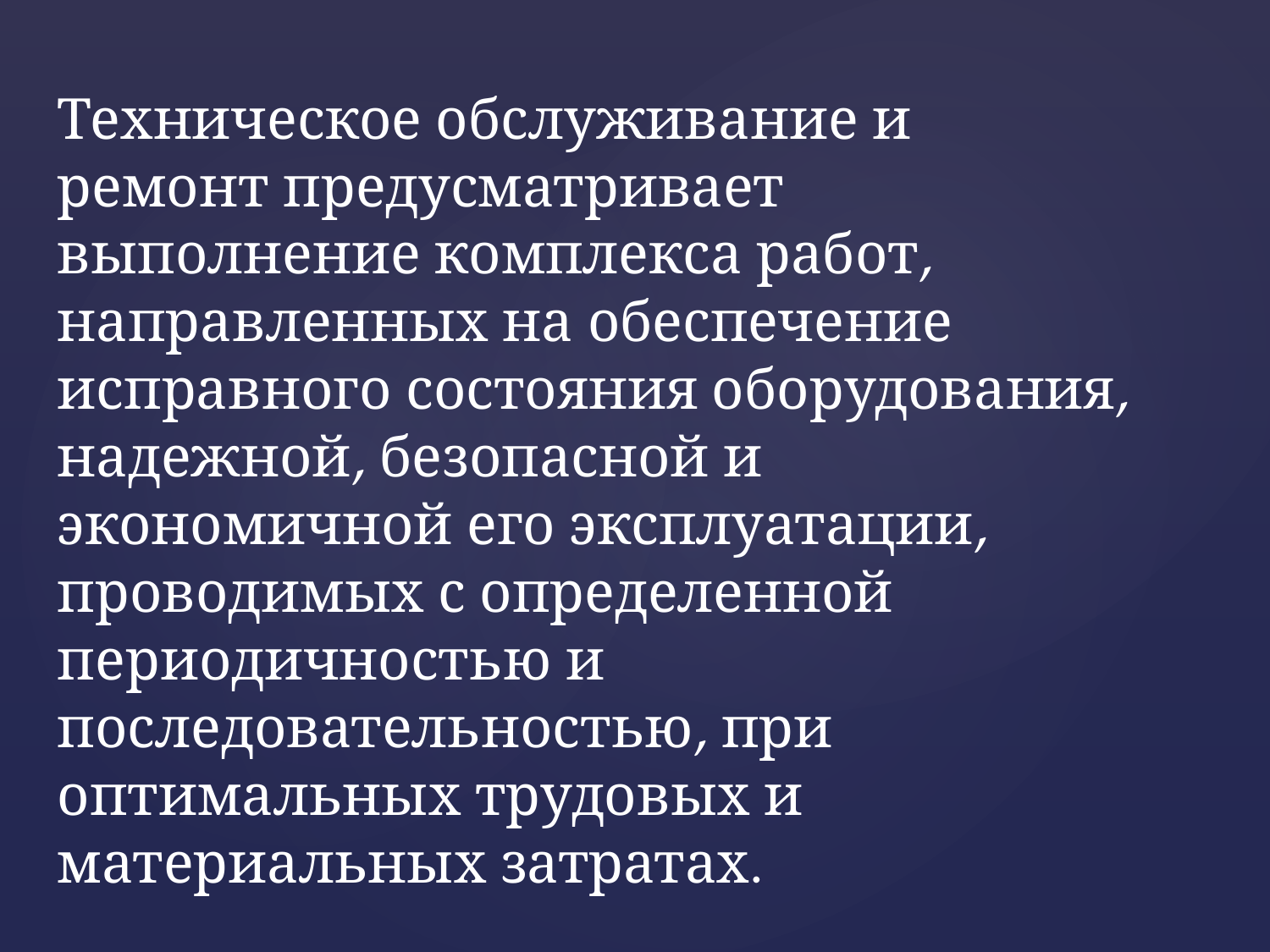

Техническое обслуживание и ремонт предусматривает выполнение комплекса работ, направленных на обеспечение исправного состояния оборудования, надежной, безопасной и экономичной его эксплуатации, проводимых с определенной периодичностью и последовательностью, при оптимальных трудовых и материальных затратах.